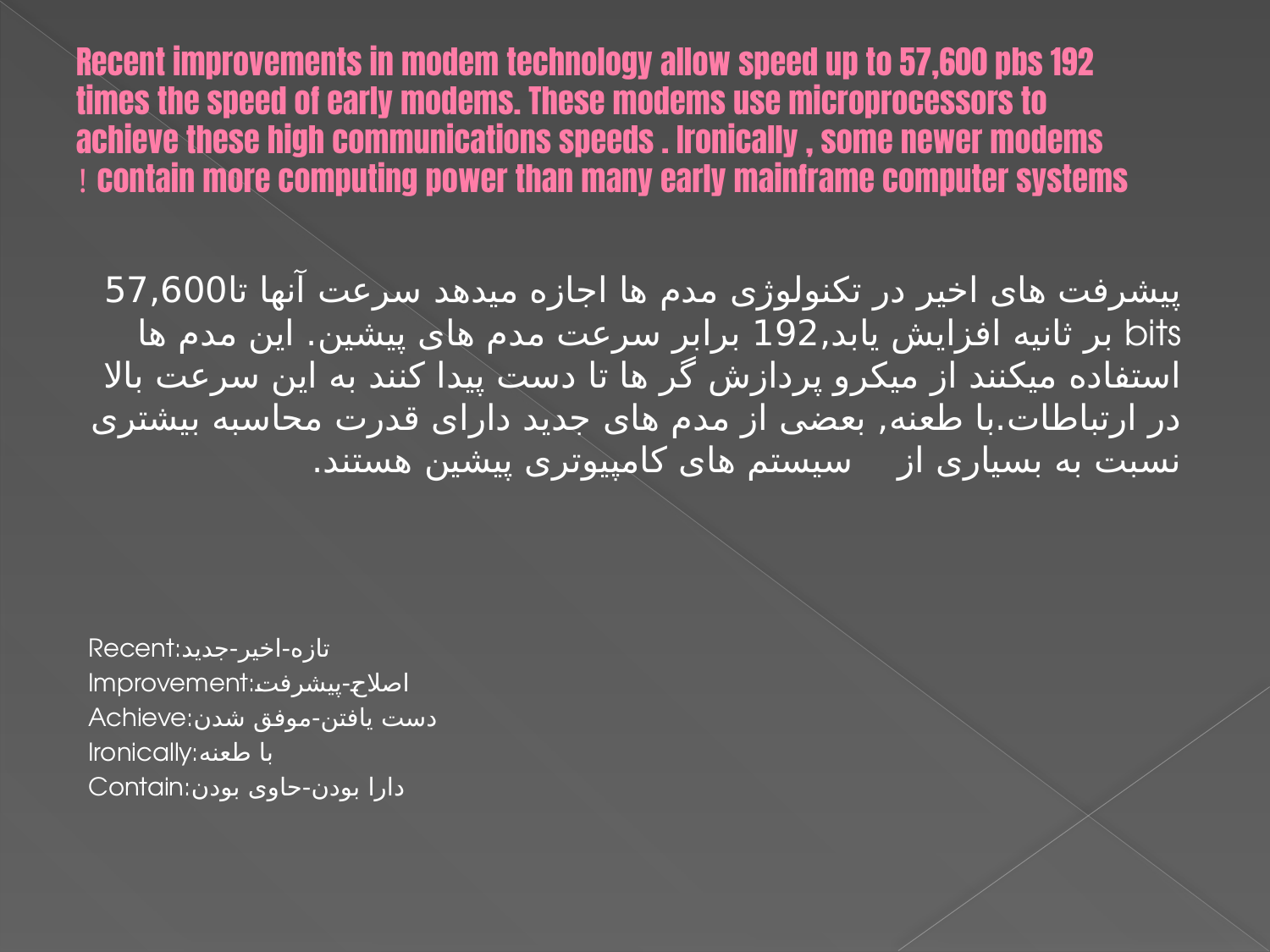

# Recent improvements in modem technology allow speed up to 57,600 pbs 192 times the speed of early modems. These modems use microprocessors to achieve these high communications speeds . Ironically , some newer modems contain more computing power than many early mainframe computer systems !
پیشرفت های اخیر در تکنولوژی مدم ها اجازه میدهد سرعت آنها تا57,600 bits بر ثانیه افزایش یابد,192 برابر سرعت مدم های پیشین. این مدم ها استفاده میکنند از میکرو پردازش گر ها تا دست پیدا کنند به این سرعت بالا در ارتباطات.با طعنه, بعضی از مدم های جدید دارای قدرت محاسبه بیشتری نسبت به بسیاری از    سیستم های کامپیوتری پیشین هستند.

Recent:تازه-اخیر-جدید
Improvement:اصلاح-پیشرفت
Achieve:دست یافتن-موفق شدن
Ironically:با طعنه
Contain:دارا بودن-حاوی بودن